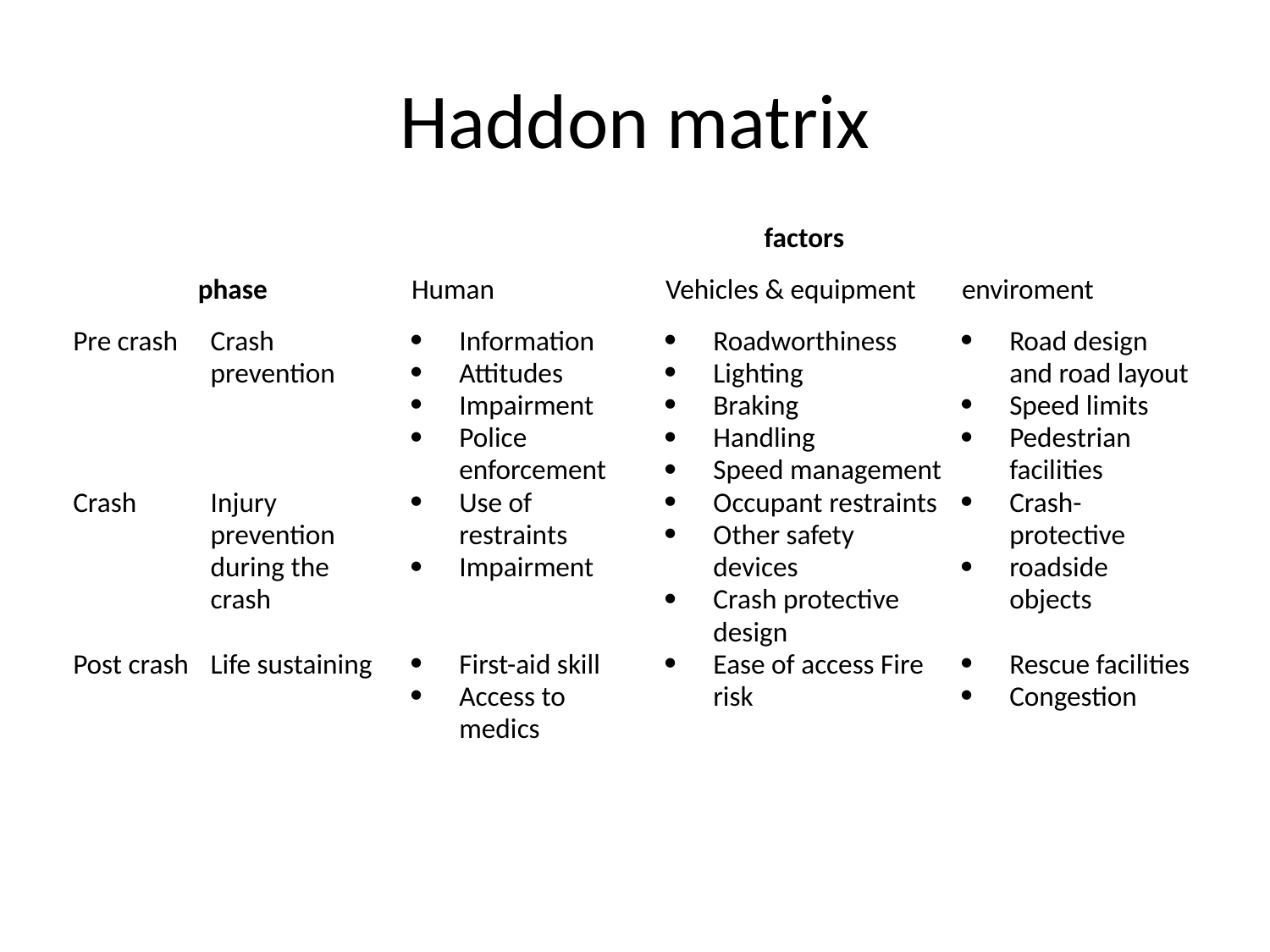

# Haddon matrix
|  |  | factors |  |  |
| --- | --- | --- | --- | --- |
| phase |  | Human | Vehicles & equipment | enviroment |
| Pre crash | Crash prevention | Information Attitudes Impairment Police enforcement | Roadworthiness Lighting Braking Handling Speed management | Road design and road layout Speed limits Pedestrian facilities |
| Crash | Injury prevention during the crash | Use of restraints Impairment | Occupant restraints Other safety devices Crash protective design | Crash-protective roadside objects |
| Post crash | Life sustaining | First-aid skill Access to medics | Ease of access Fire risk | Rescue facilities Congestion |